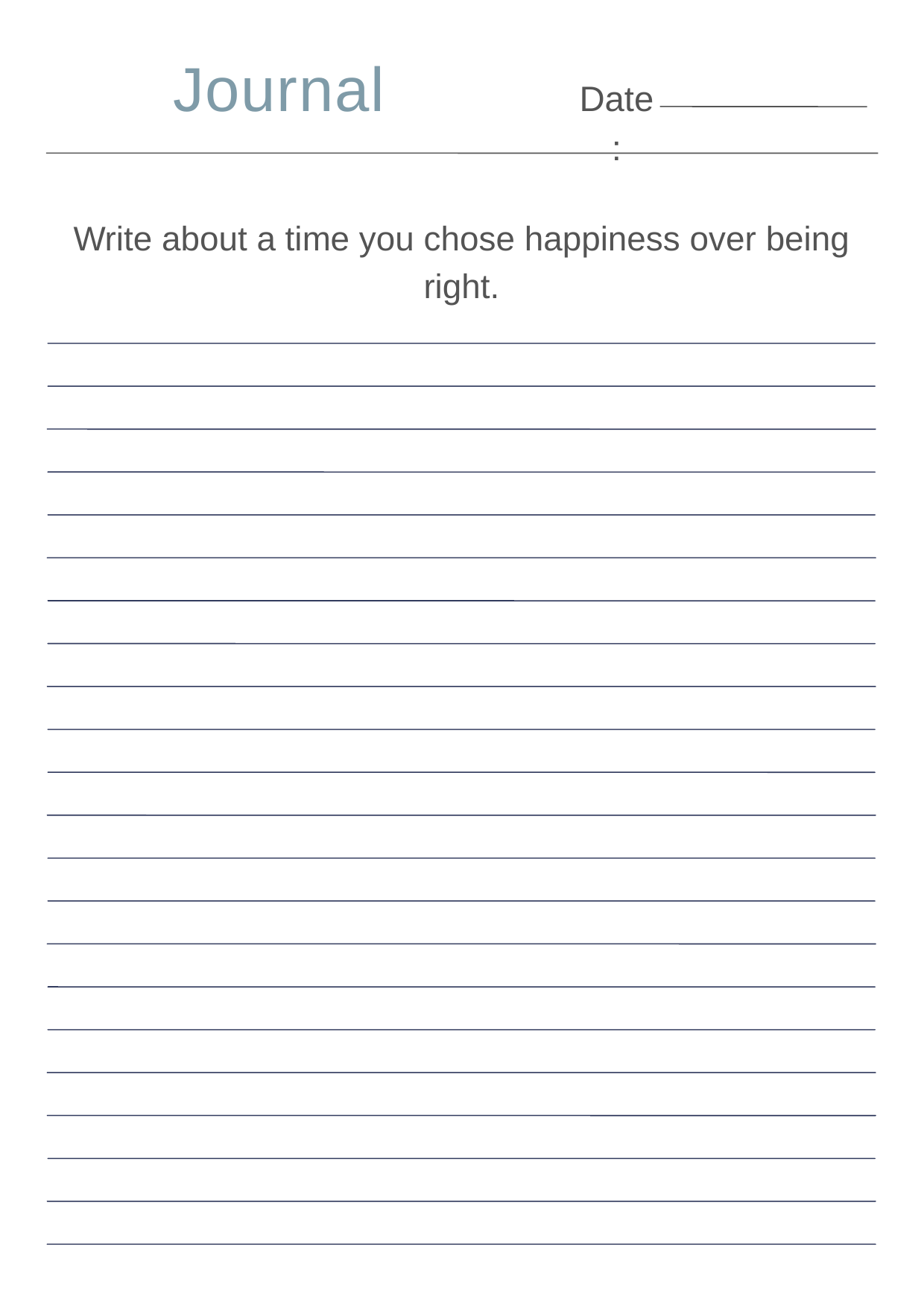

Journal
Date:

Write about a time you chose happiness over being right.